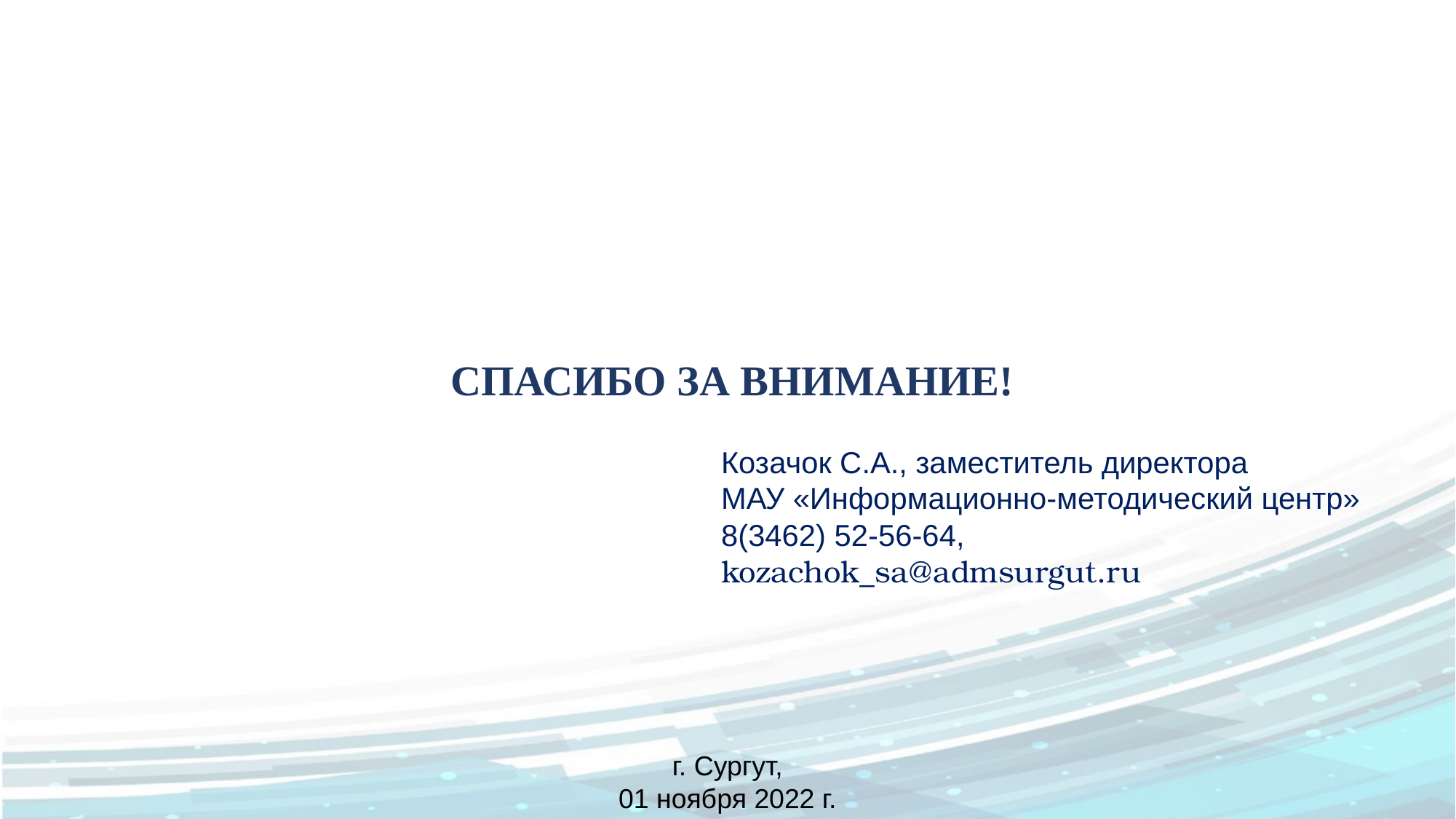

Спасибо за внимание!
Козачок С.А., заместитель директора
МАУ «Информационно-методический центр»
8(3462) 52-56-64,
kozachok_sa@admsurgut.ru
г. Сургут,
01 ноября 2022 г.